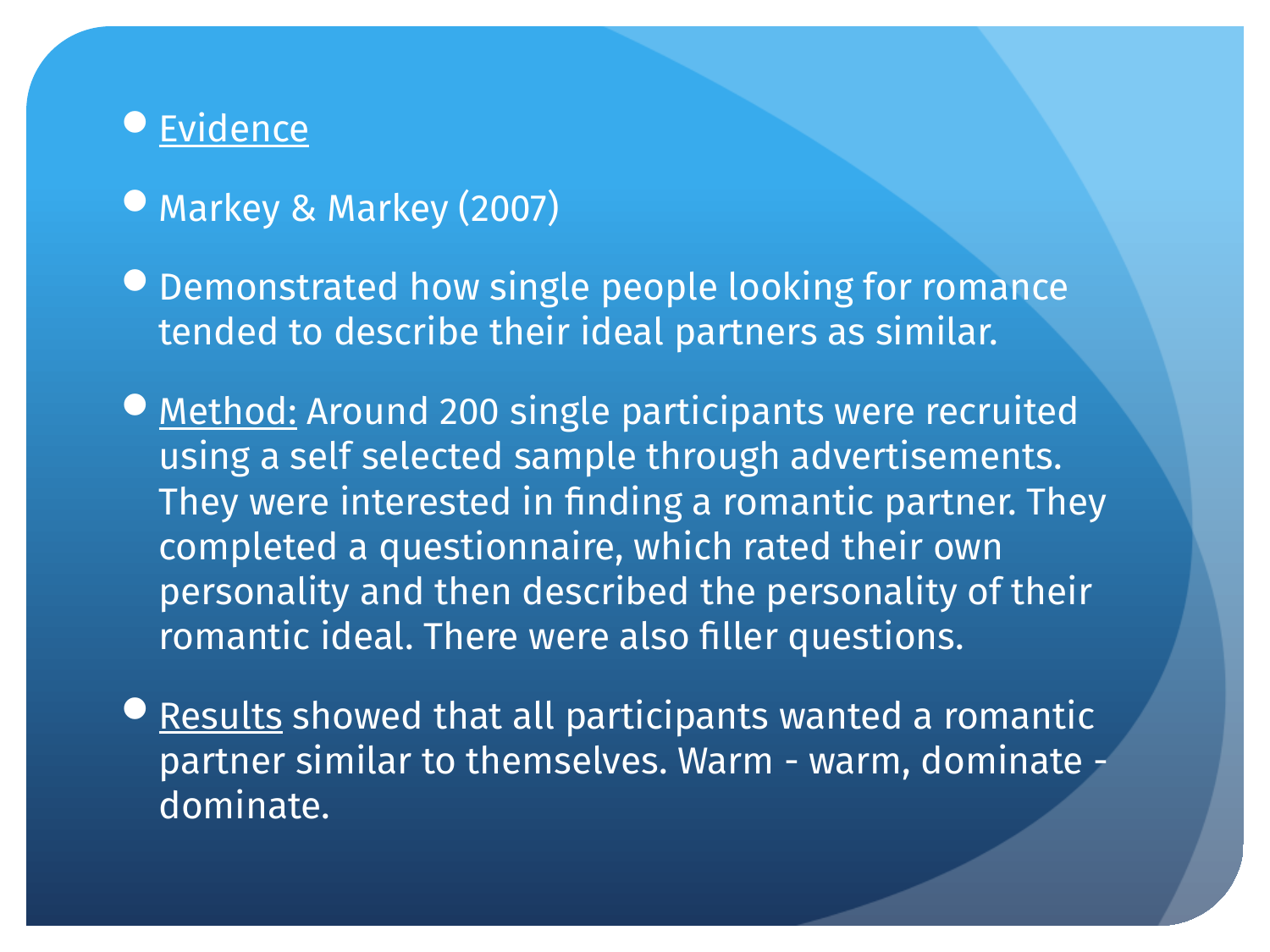

Evidence
Markey & Markey (2007)
Demonstrated how single people looking for romance tended to describe their ideal partners as similar.
Method: Around 200 single participants were recruited using a self selected sample through advertisements. They were interested in finding a romantic partner. They completed a questionnaire, which rated their own personality and then described the personality of their romantic ideal. There were also filler questions.
Results showed that all participants wanted a romantic partner similar to themselves. Warm - warm, dominate - dominate.